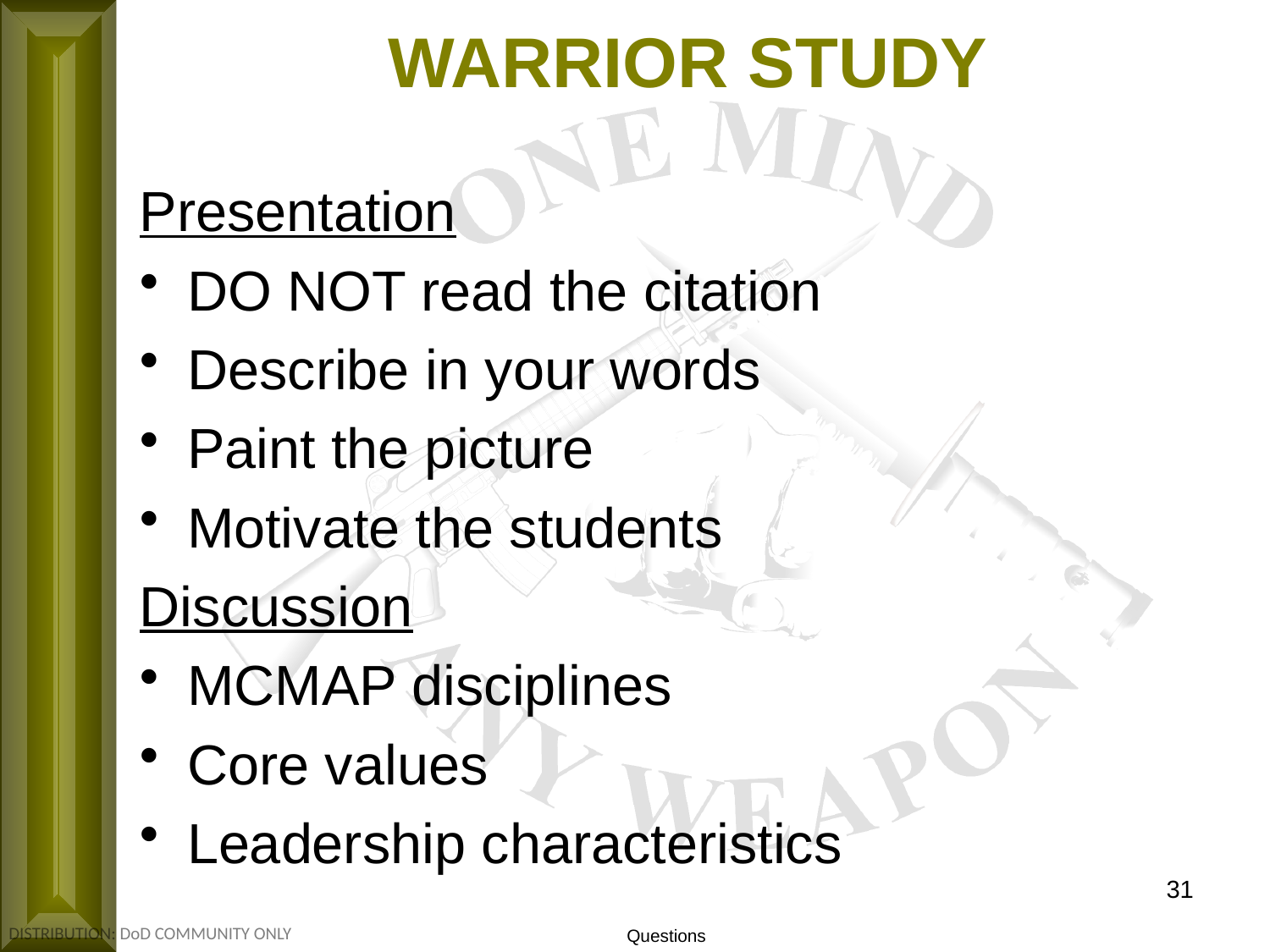

WARRIOR STUDY
Presentation
DO NOT read the citation
Describe in your words
Paint the picture
Motivate the students
Discussion
MCMAP disciplines
Core values
Leadership characteristics
31
Questions